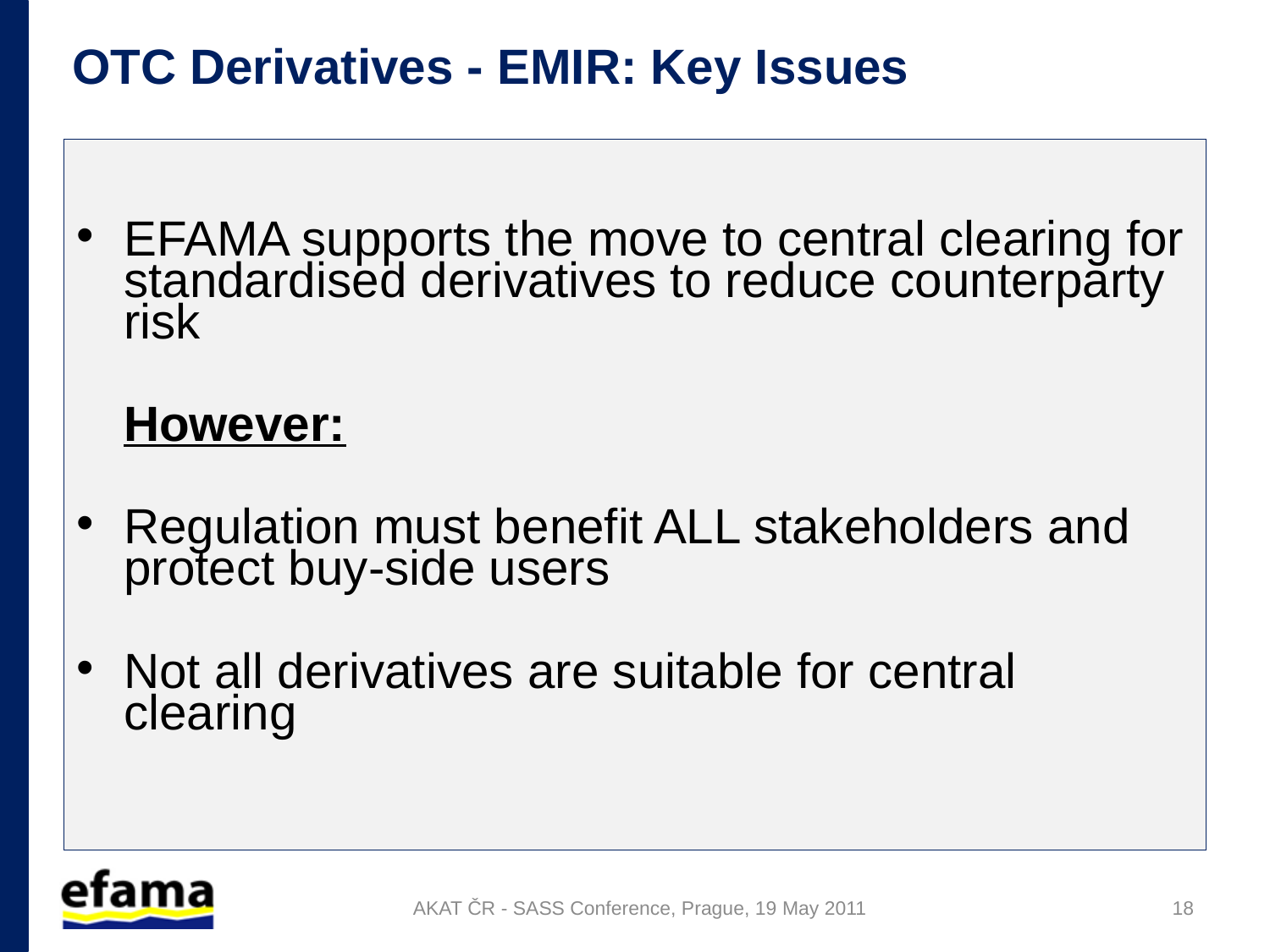

# OTC Derivatives - EMIR: Key Issues

EFAMA supports the move to central clearing for standardised derivatives to reduce counterparty risk

	However:

Regulation must benefit ALL stakeholders and protect buy-side users

Not all derivatives are suitable for central clearing

AKAT ČR - SASS Conference, Prague, 19 May 2011
18